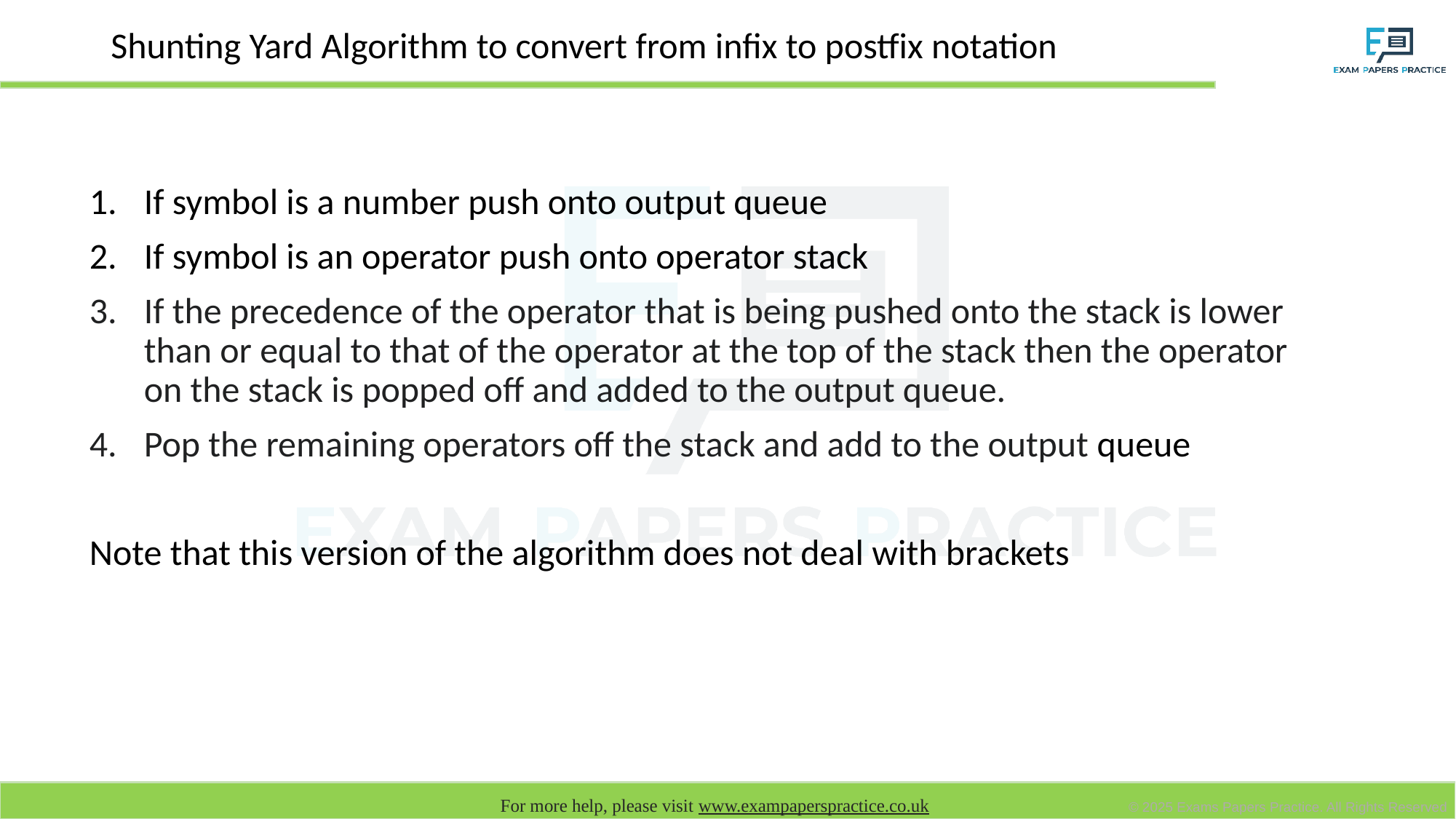

# Shunting Yard Algorithm to convert from infix to postfix notation
If symbol is a number push onto output queue
If symbol is an operator push onto operator stack
If the precedence of the operator that is being pushed onto the stack is lower than or equal to that of the operator at the top of the stack then the operator on the stack is popped off and added to the output queue.
Pop the remaining operators off the stack and add to the output queue

Note that this version of the algorithm does not deal with brackets